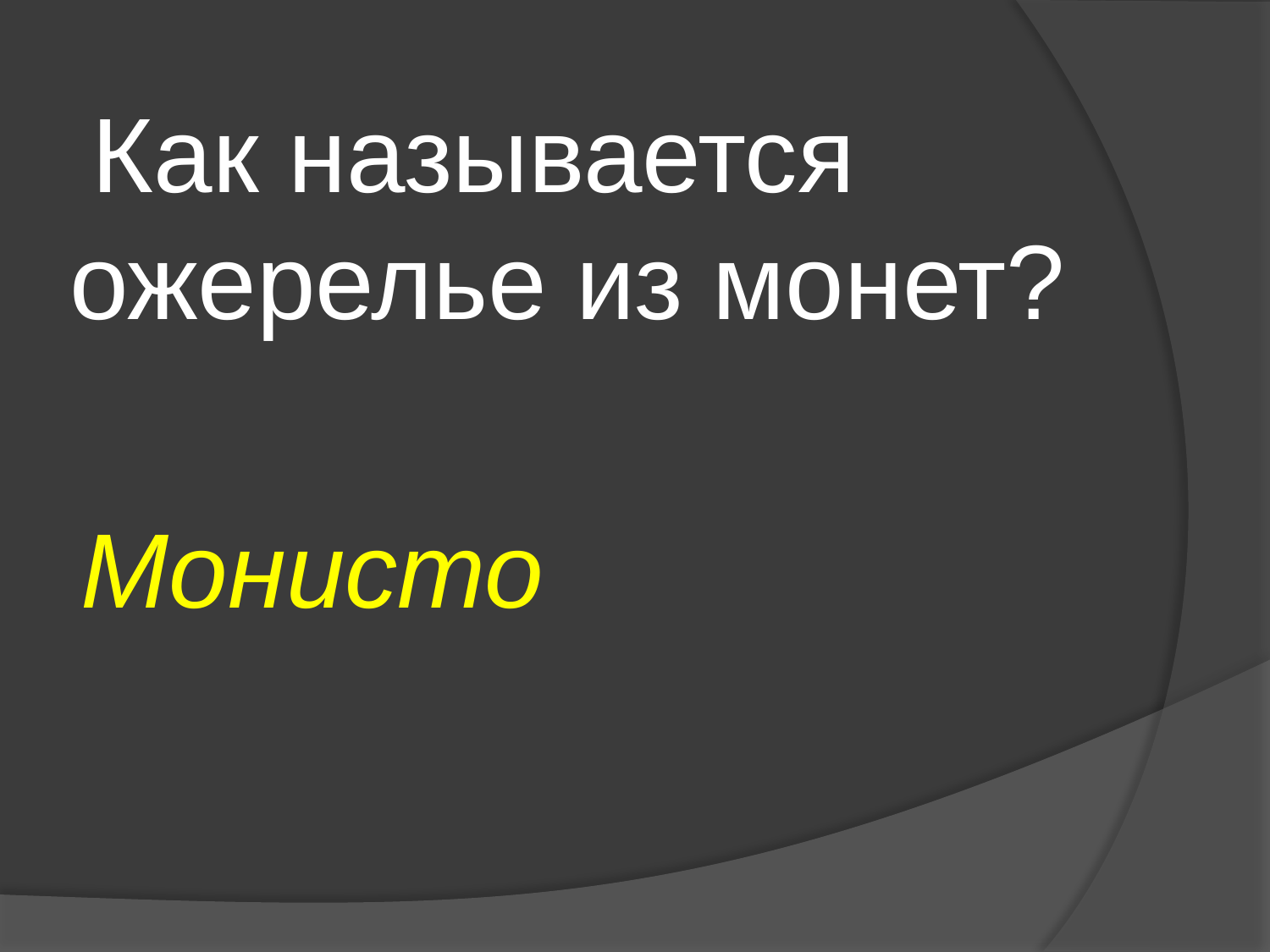

# Как называется ожерелье из монет?
Монисто